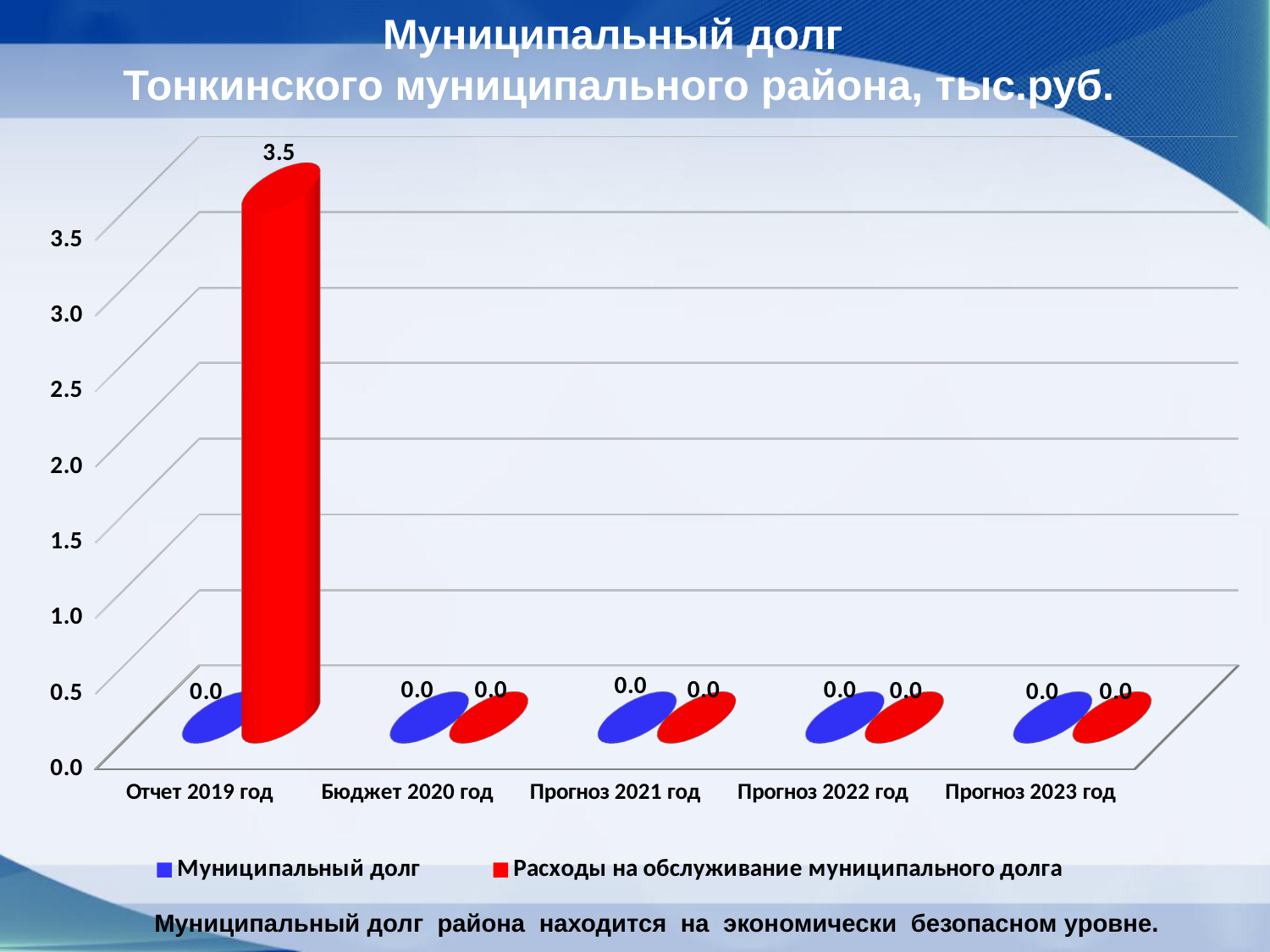

Муниципальный долг
Тонкинского муниципального района, тыс.руб.

[unsupported chart]

Муниципальный долг  района  находится  на  экономически  безопасном уровне.